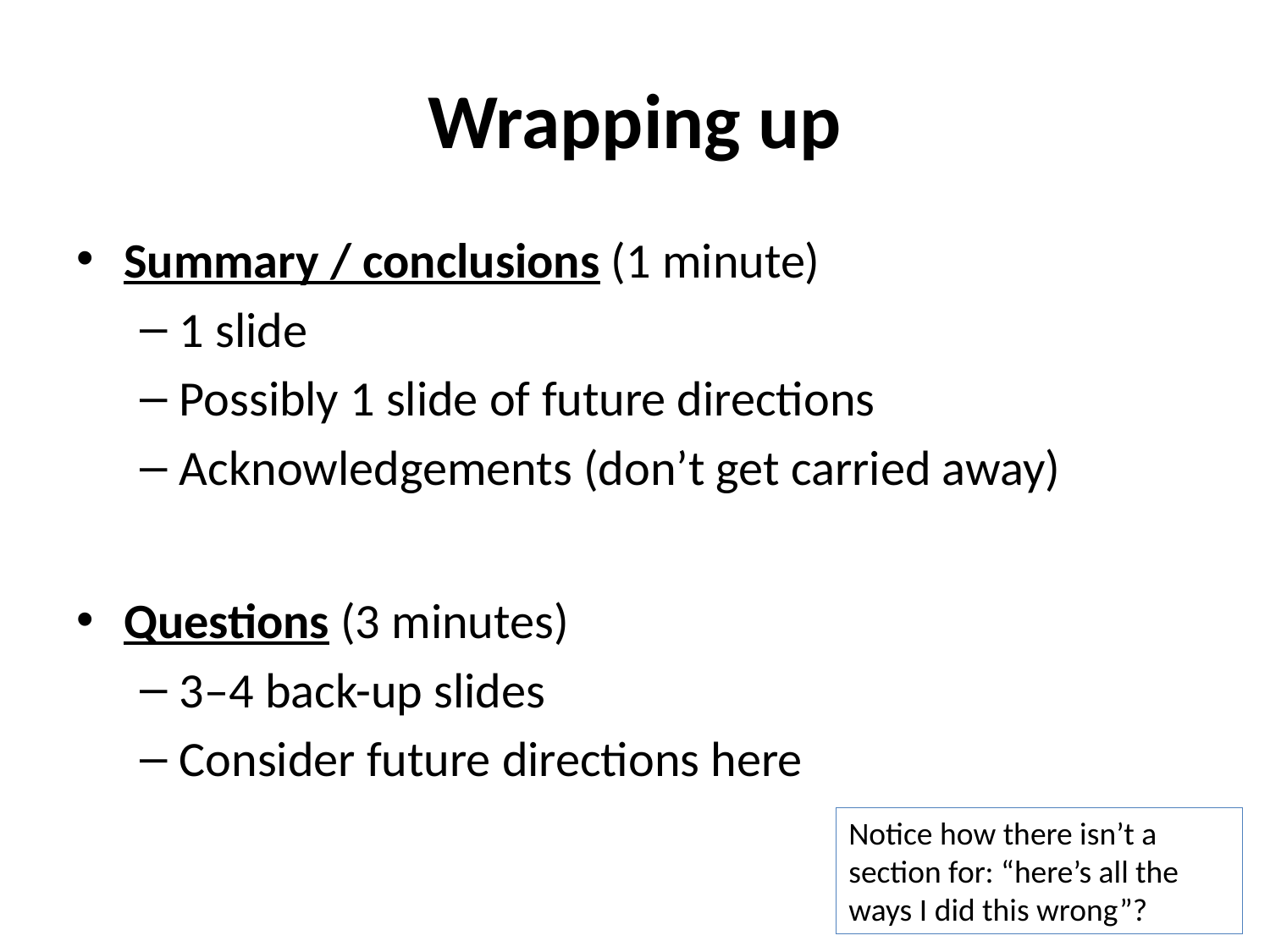

# Wrapping up
Summary / conclusions (1 minute)
1 slide
Possibly 1 slide of future directions
Acknowledgements (don’t get carried away)

Questions (3 minutes)
3–4 back-up slides
Consider future directions here
Notice how there isn’t a section for: “here’s all the ways I did this wrong”?